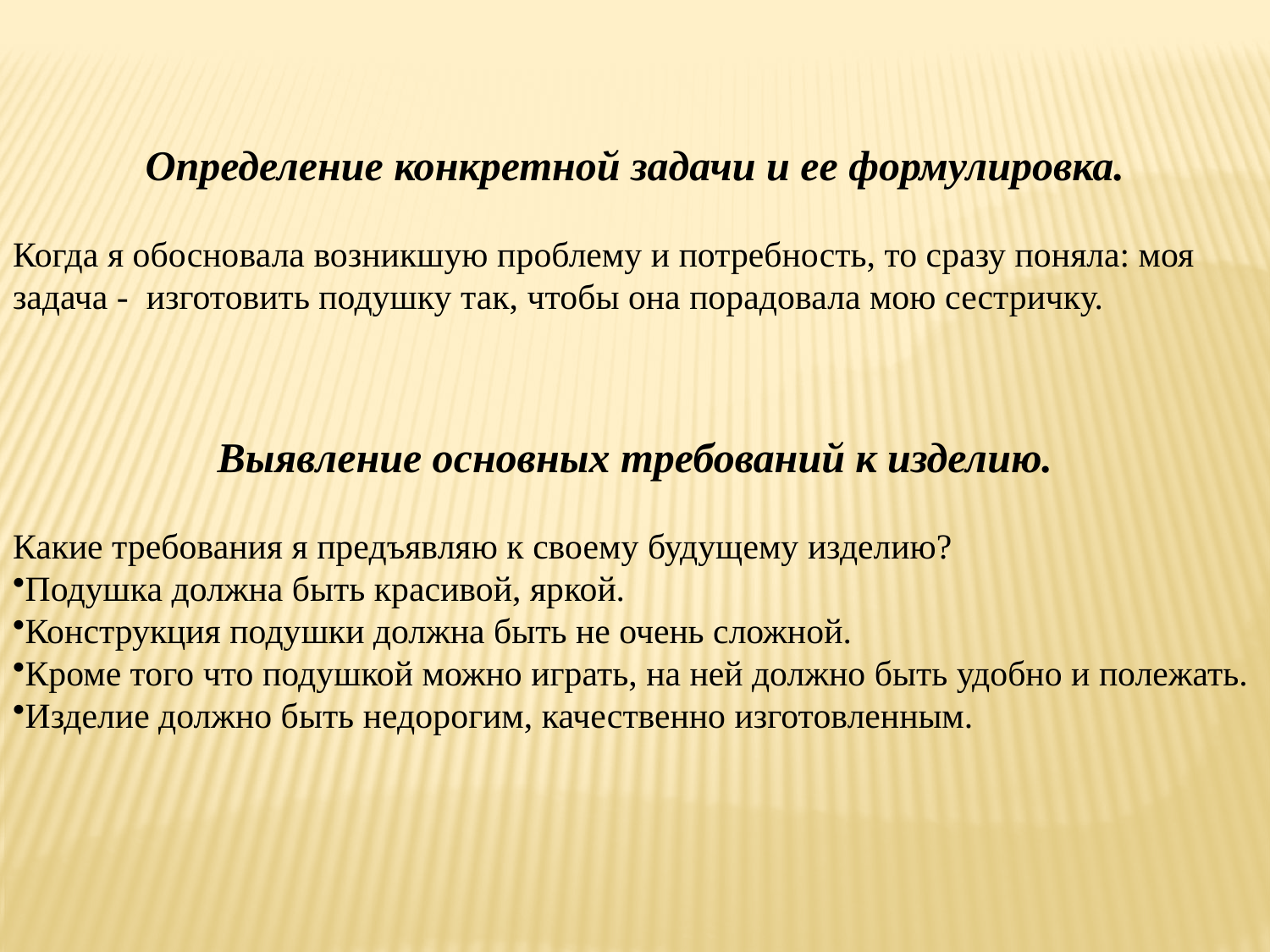

Определение конкретной задачи и ее формулировка.

Когда я обосновала возникшую проблему и потребность, то сразу поняла: моя задача -  изготовить подушку так, чтобы она порадовала мою сестричку.

Выявление основных требований к изделию.

Какие требования я предъявляю к своему будущему изделию?
Подушка должна быть красивой, яркой.
Конструкция подушки должна быть не очень сложной.
Кроме того что подушкой можно играть, на ней должно быть удобно и полежать.
Изделие должно быть недорогим, качественно изготовленным.